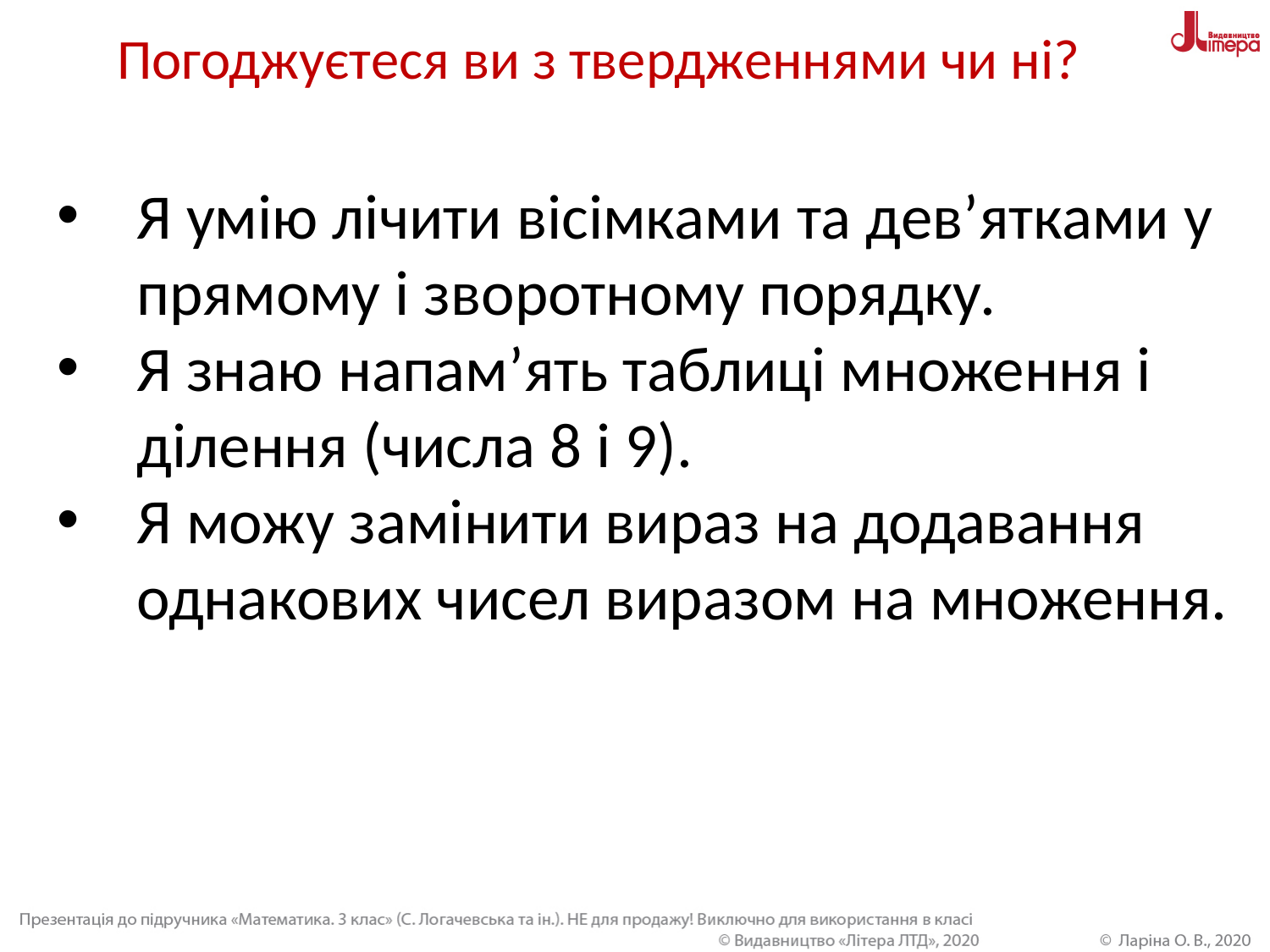

Погоджуєтеся ви з твердженнями чи ні?
Я умію лічити вісімками та дев’ятками у прямому і зворотному порядку.
Я знаю напам’ять таблиці множення і ділення (числа 8 і 9).
Я можу замінити вираз на додавання однакових чисел виразом на множення.